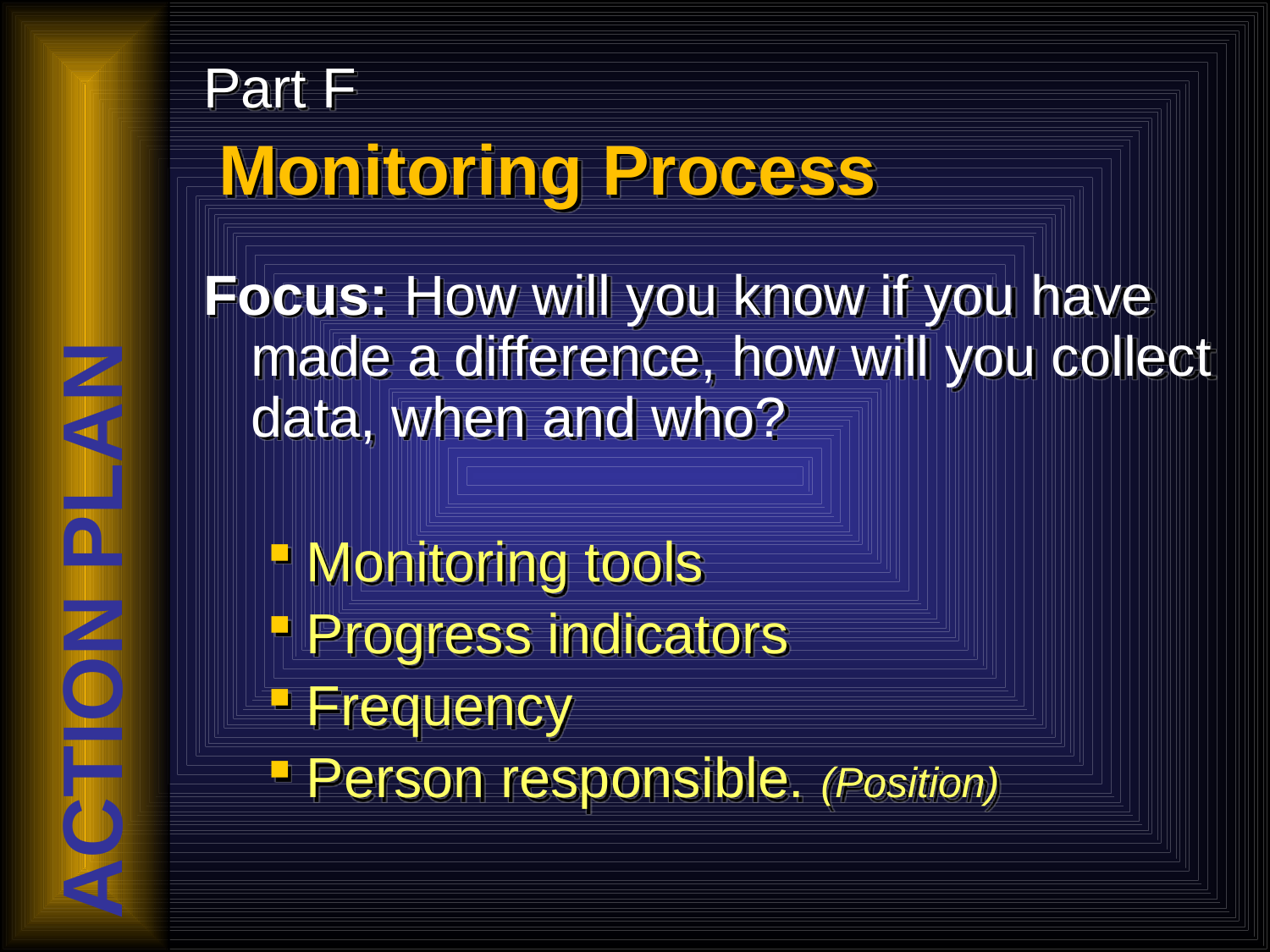

Part F
 Monitoring Process

Focus: How will you know if you have made a difference, how will you collect data, when and who?

Monitoring tools
Progress indicators
Frequency
Person responsible. (Position)

ACTION PLAN